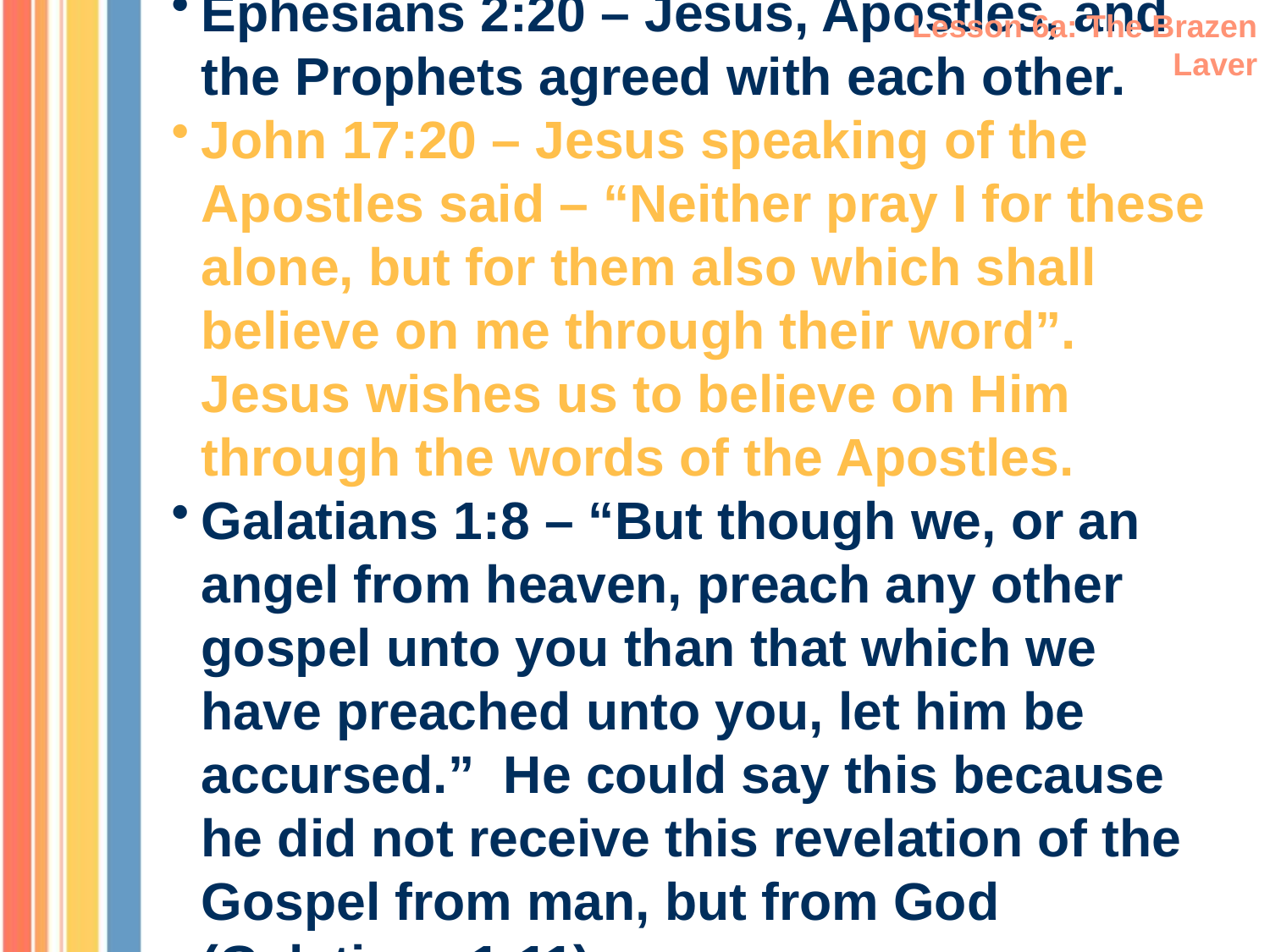

Lesson 6a: The Brazen Laver
Ephesians 2:20 – Jesus, Apostles, and the Prophets agreed with each other.
John 17:20 – Jesus speaking of the Apostles said – “Neither pray I for these alone, but for them also which shall believe on me through their word”.  Jesus wishes us to believe on Him through the words of the Apostles.
Galatians 1:8 – “But though we, or an angel from heaven, preach any other gospel unto you than that which we have preached unto you, let him be accursed.”  He could say this because he did not receive this revelation of the Gospel from man, but from God (Galatians 1:11).